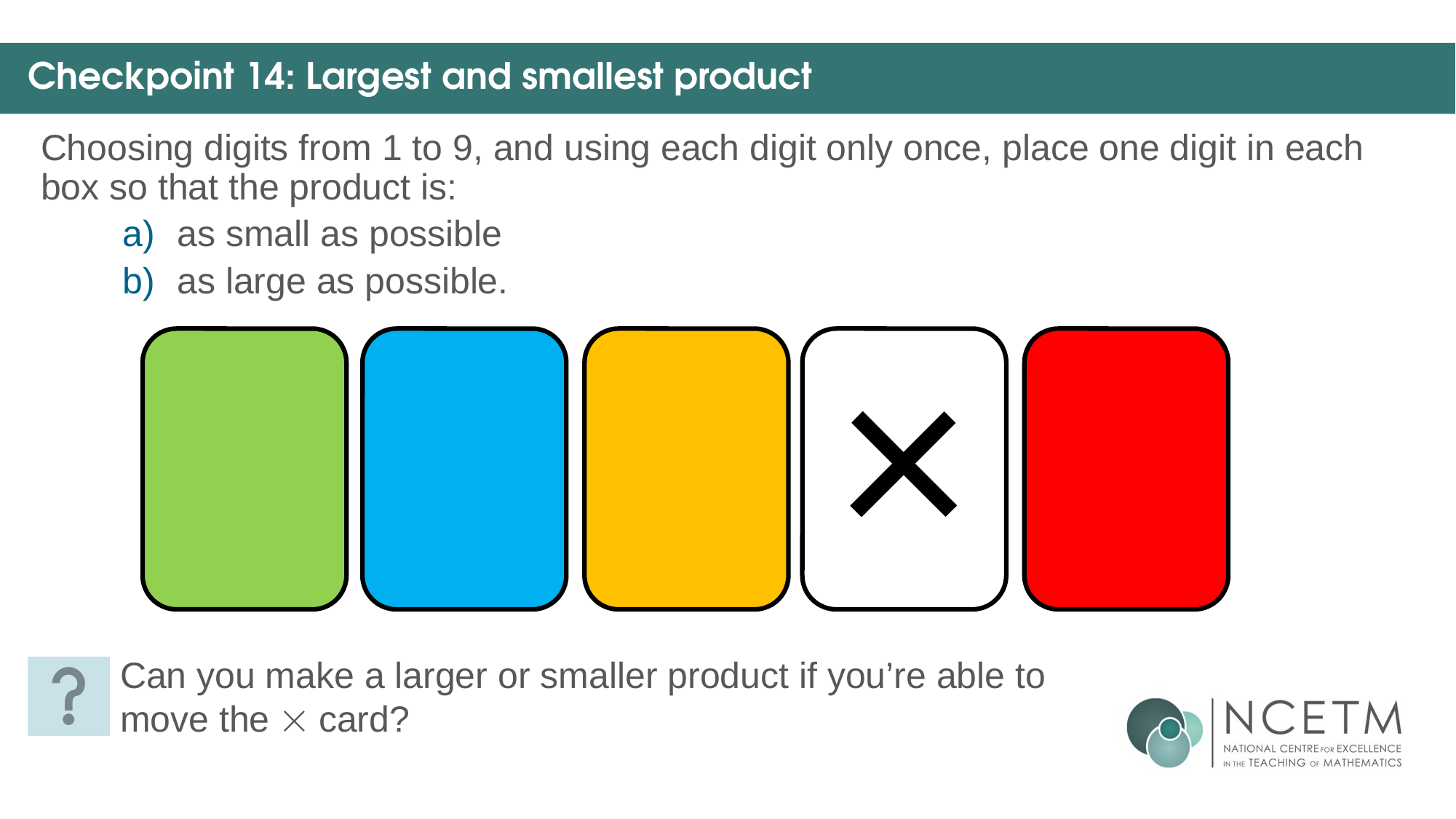

Checkpoint 14: Largest and smallest product

Choosing digits from 1 to 9, and using each digit only once, place one digit in each box so that the product is:
as small as possible
as large as possible.

×

Can you make a larger or smaller product if you’re able to move the × card?